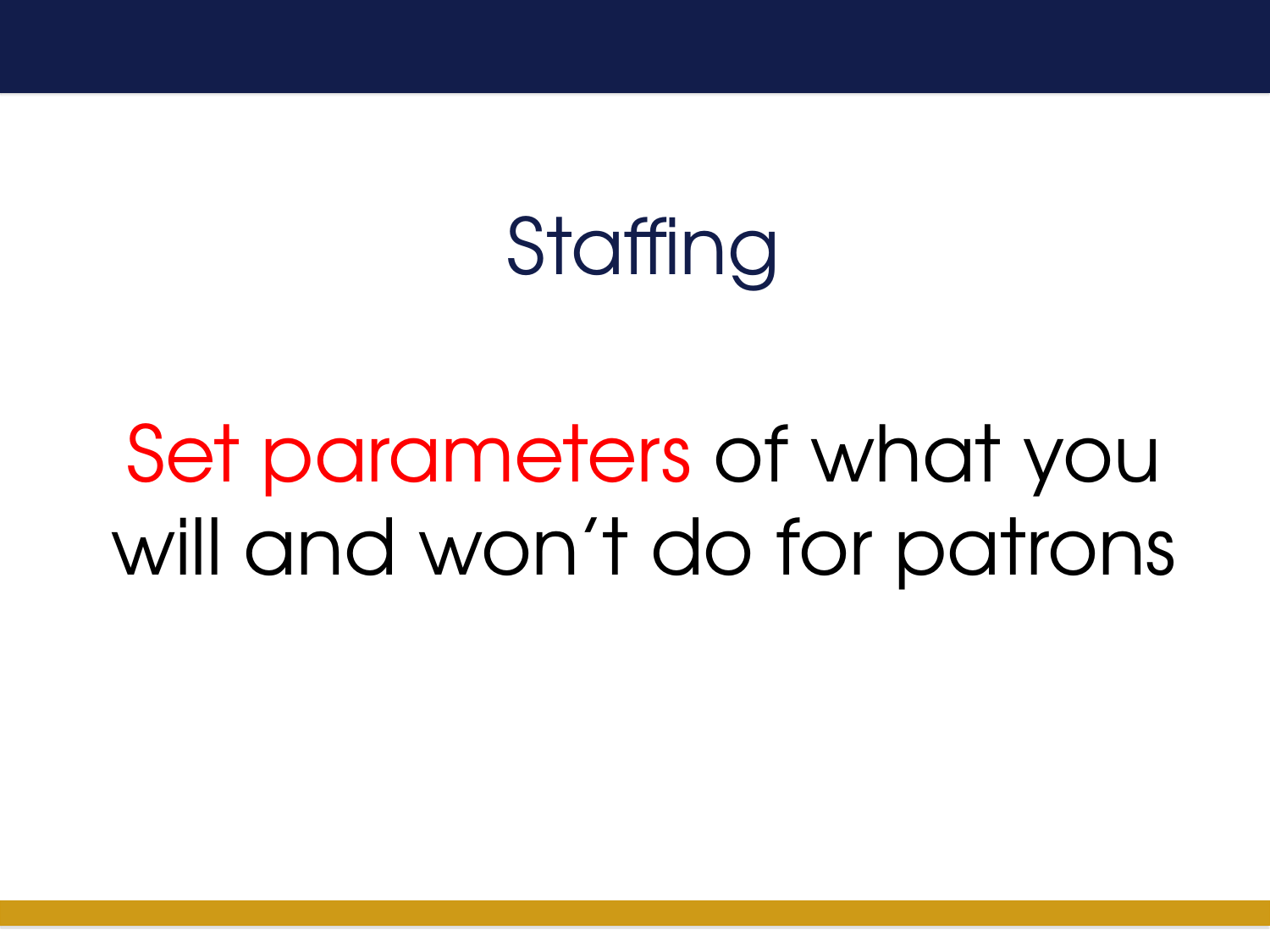

# Staffing
Set parameters of what you will and won’t do for patrons